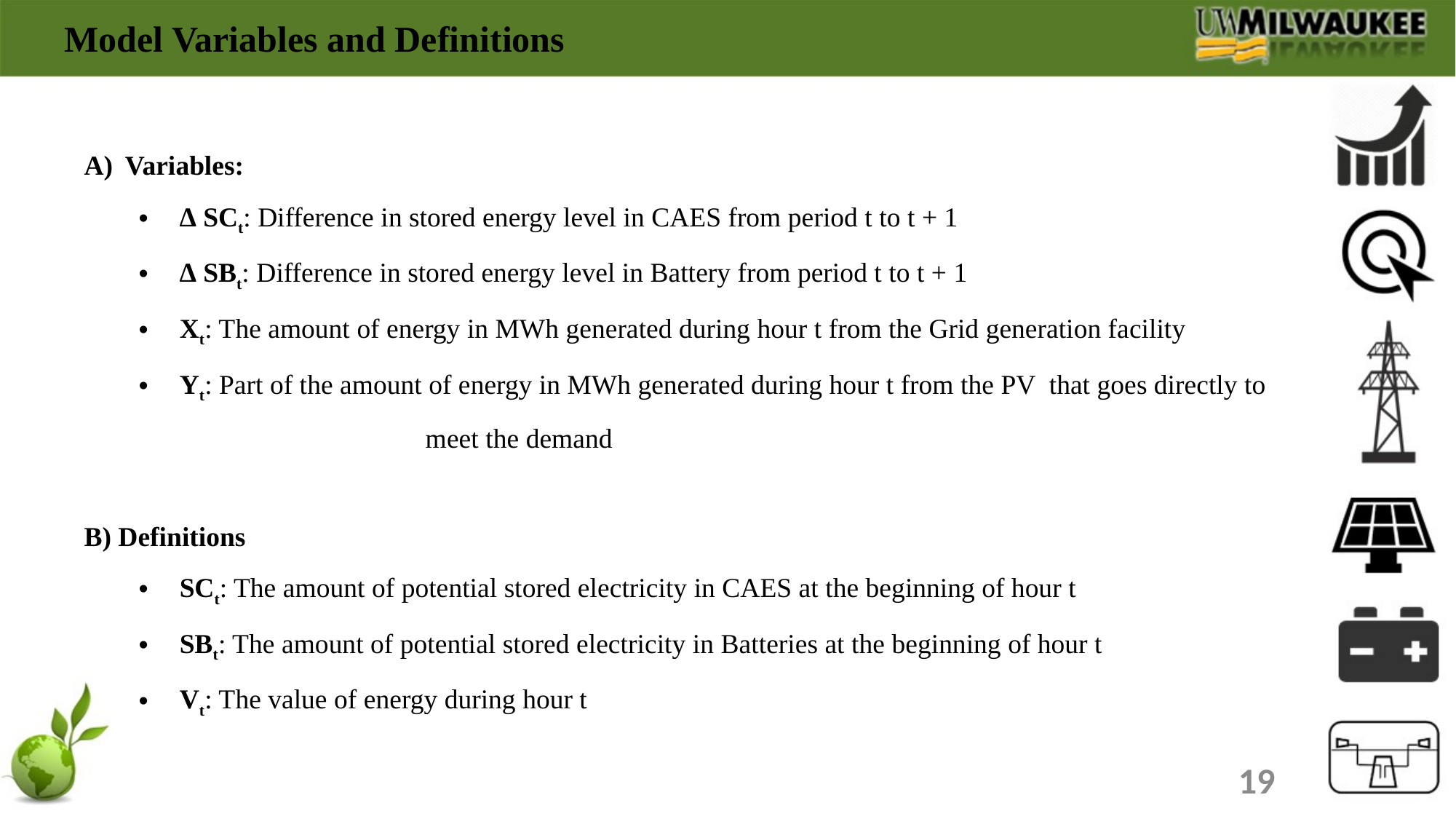

Model Variables and Definitions
Variables:
∆ SCt: Difference in stored energy level in CAES from period t to t + 1
∆ SBt: Difference in stored energy level in Battery from period t to t + 1
Xt: The amount of energy in MWh generated during hour t from the Grid generation facility
Yt: Part of the amount of energy in MWh generated during hour t from the PV  that goes directly to  	   	    meet the demand

B) Definitions
SCt: The amount of potential stored electricity in CAES at the beginning of hour t
SBt: The amount of potential stored electricity in Batteries at the beginning of hour t
Vt: The value of energy during hour t

19